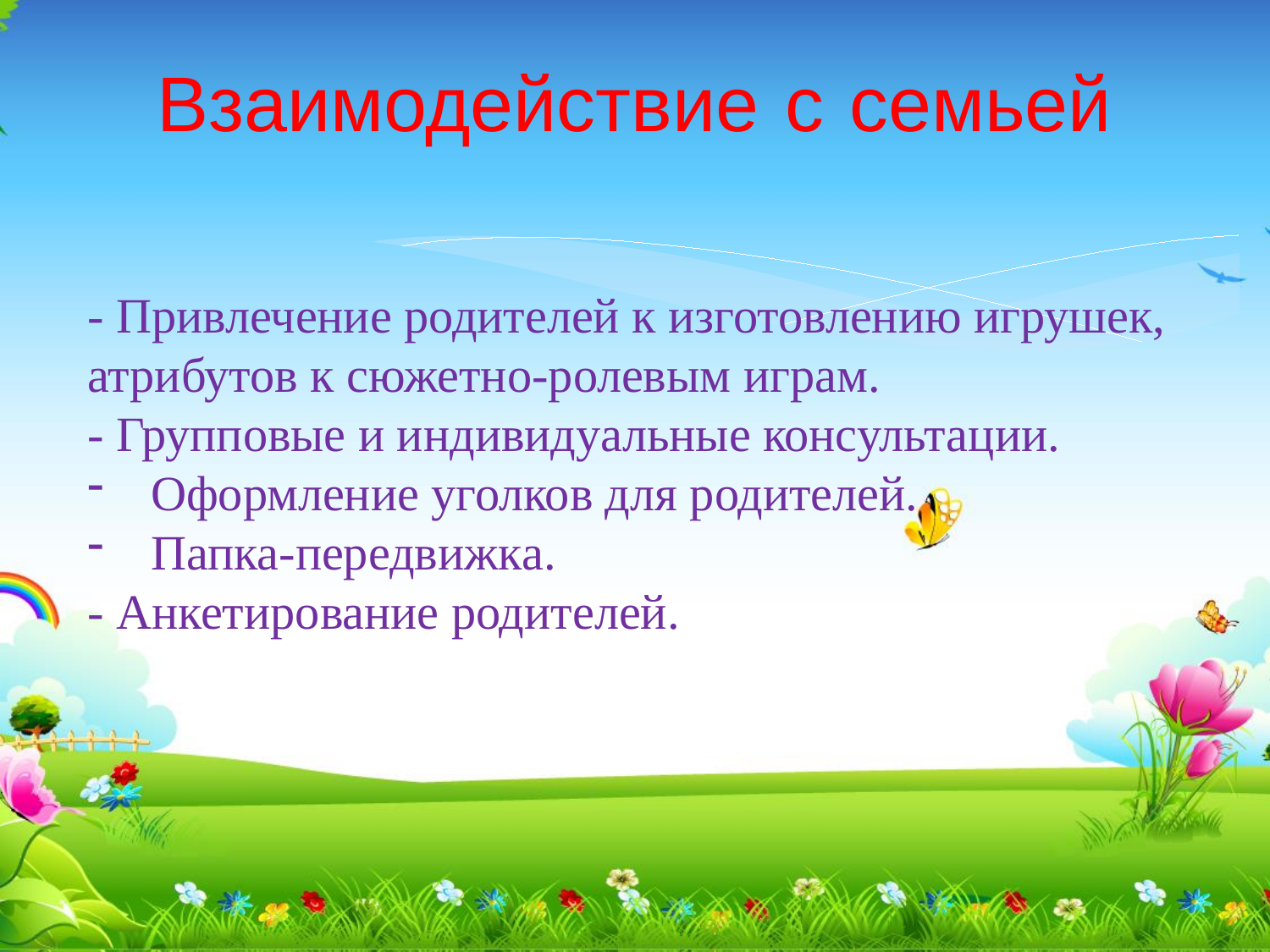

# Взаимодействие с семьей
- Привлечение родителей к изготовлению игрушек, атрибутов к сюжетно-ролевым играм.
- Групповые и индивидуальные консультации.
Оформление уголков для родителей.
Папка-передвижка.
- Анкетирование родителей.